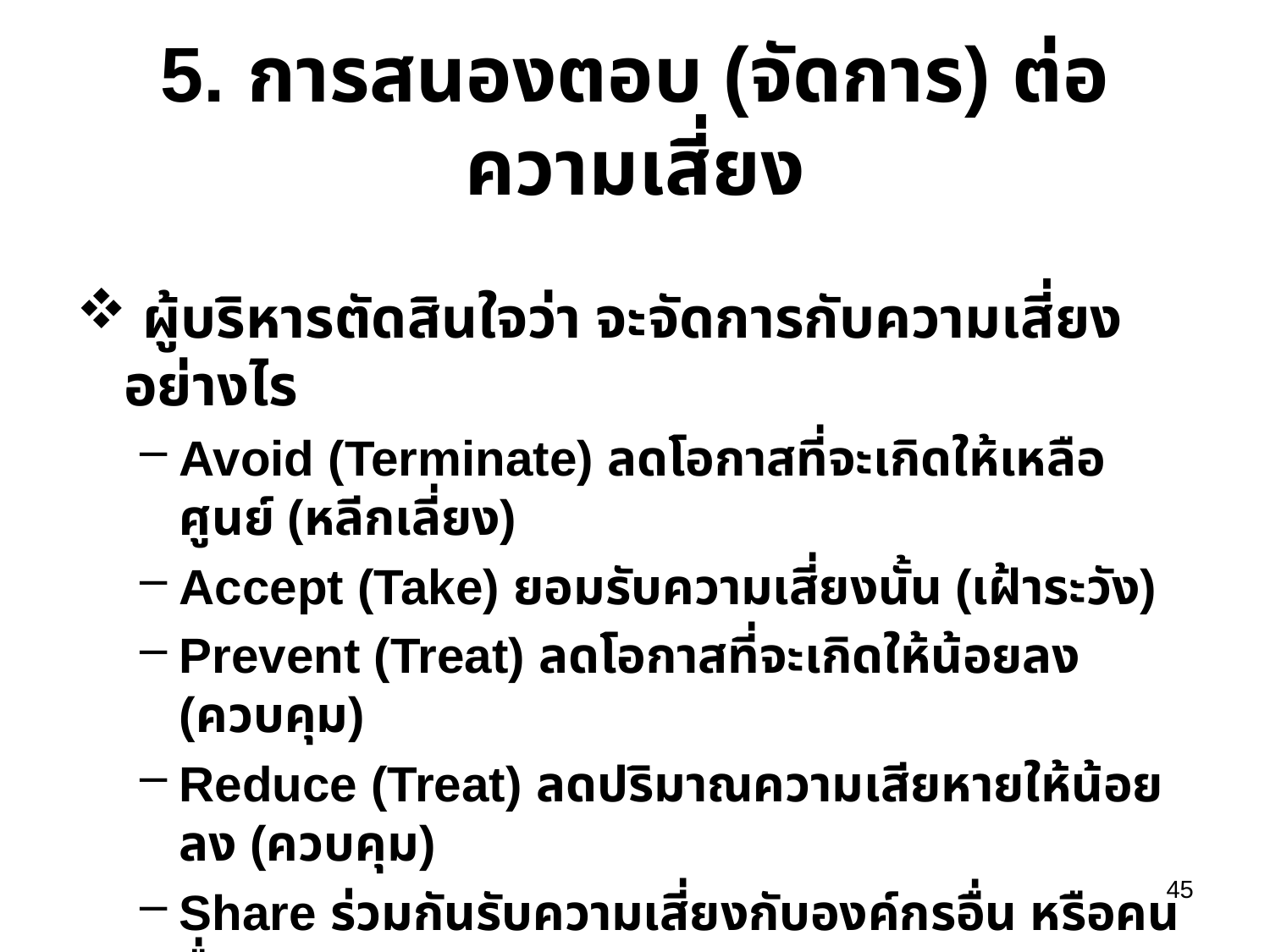

# 5. การสนองตอบ (จัดการ) ต่อความเสี่ยง
 ผู้บริหารตัดสินใจว่า จะจัดการกับความเสี่ยงอย่างไร
Avoid (Terminate) ลดโอกาสที่จะเกิดให้เหลือศูนย์ (หลีกเลี่ยง)
Accept (Take) ยอมรับความเสี่ยงนั้น (เฝ้าระวัง)
Prevent (Treat) ลดโอกาสที่จะเกิดให้น้อยลง (ควบคุม)
Reduce (Treat) ลดปริมาณความเสียหายให้น้อยลง (ควบคุม)
Share ร่วมกันรับความเสี่ยงกับองค์กรอื่น หรือคนอื่น
Transfer โอนความเสี่ยงไปให้องค์กรอื่น หรือคนอื่น

45